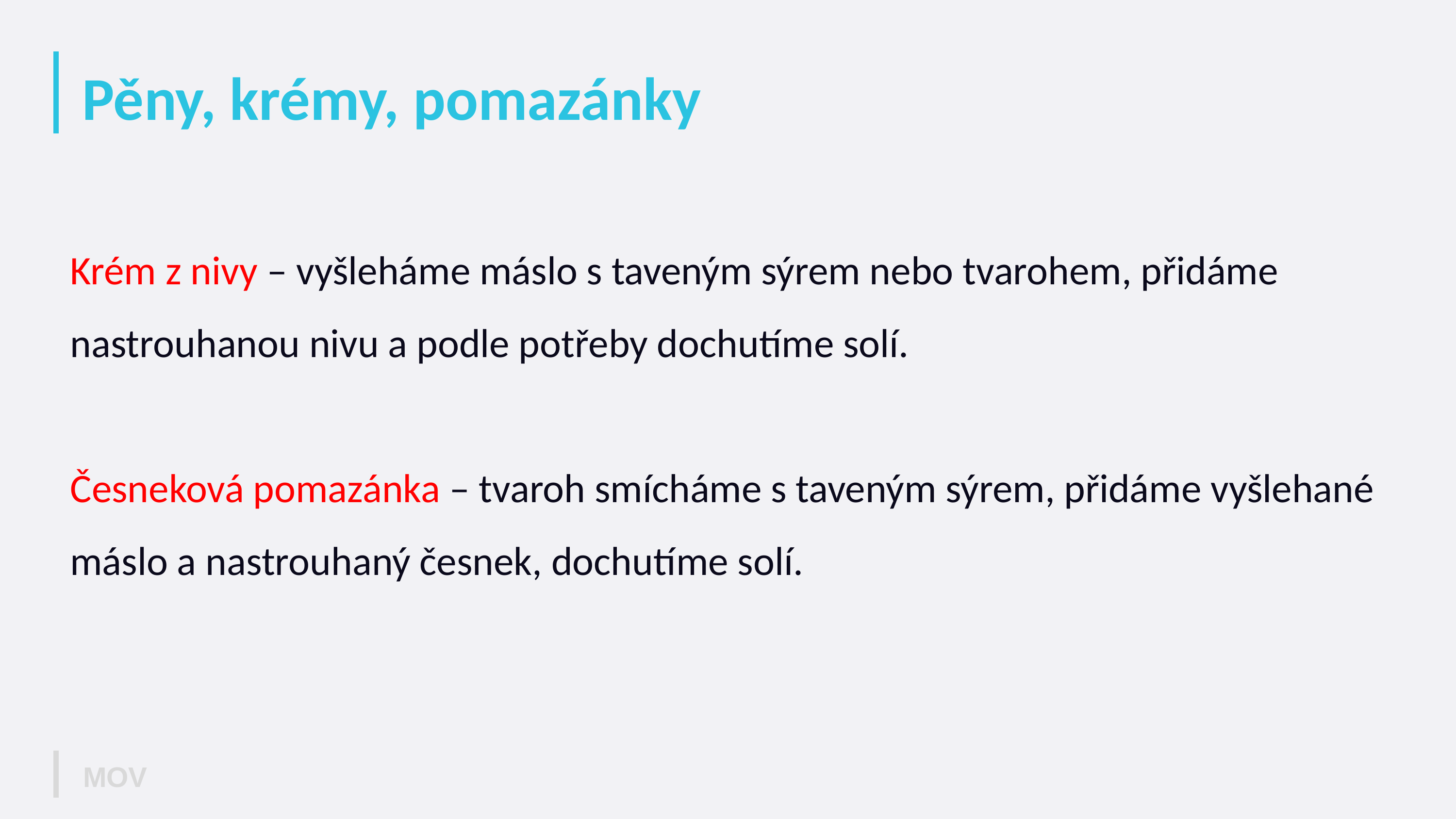

# Pěny, krémy, pomazánky
Krém z nivy – vyšleháme máslo s taveným sýrem nebo tvarohem, přidáme nastrouhanou nivu a podle potřeby dochutíme solí.

Česneková pomazánka – tvaroh smícháme s taveným sýrem, přidáme vyšlehané máslo a nastrouhaný česnek, dochutíme solí.